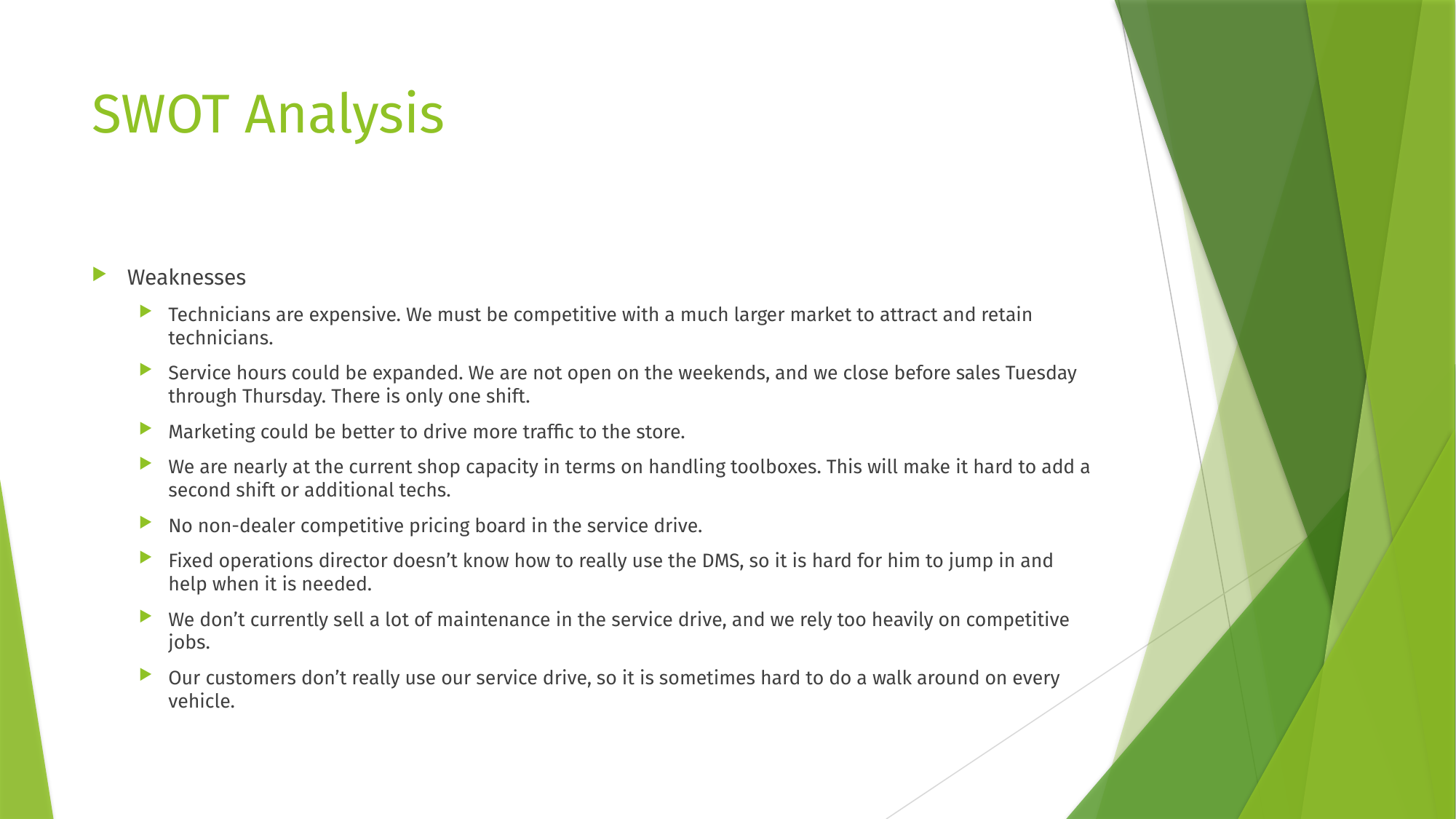

# SWOT Analysis
Weaknesses
Technicians are expensive. We must be competitive with a much larger market to attract and retain technicians.
Service hours could be expanded. We are not open on the weekends, and we close before sales Tuesday through Thursday. There is only one shift.
Marketing could be better to drive more traffic to the store.
We are nearly at the current shop capacity in terms on handling toolboxes. This will make it hard to add a second shift or additional techs.
No non-dealer competitive pricing board in the service drive.
Fixed operations director doesn’t know how to really use the DMS, so it is hard for him to jump in and help when it is needed.
We don’t currently sell a lot of maintenance in the service drive, and we rely too heavily on competitive jobs.
Our customers don’t really use our service drive, so it is sometimes hard to do a walk around on every vehicle.